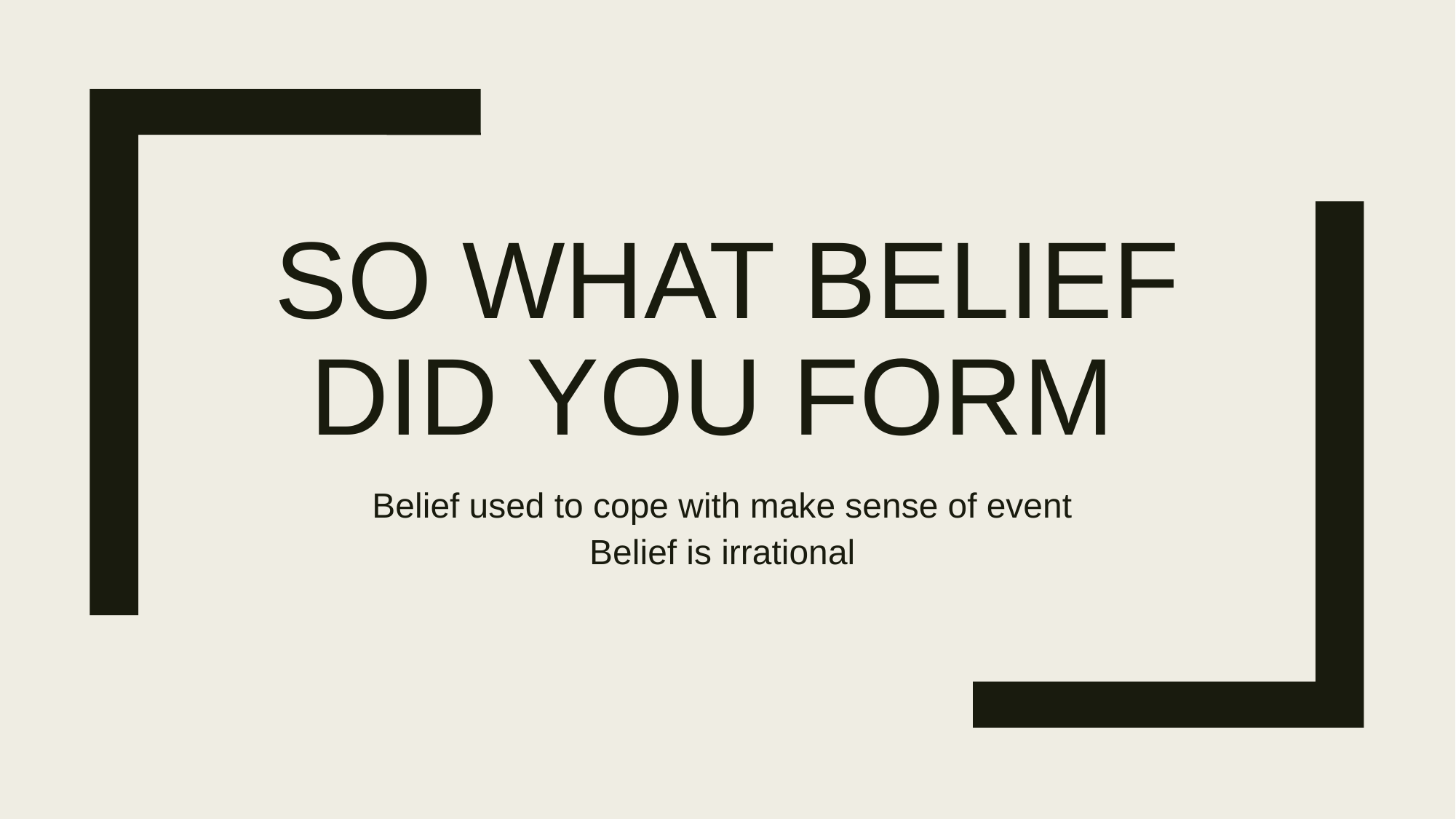

# So what belief did you form
Belief used to cope with make sense of event
Belief is irrational